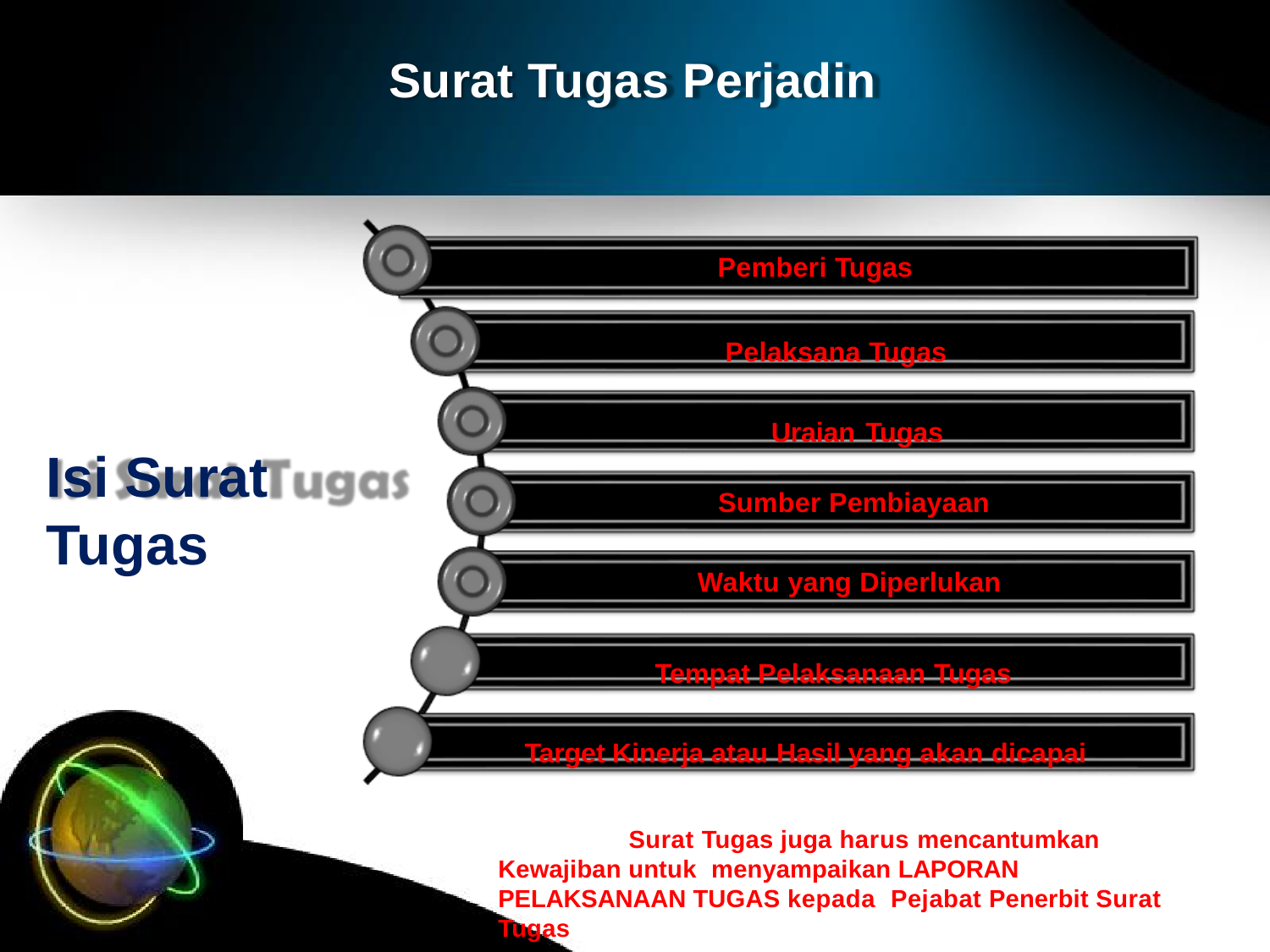

# Surat Tugas Perjadin

Pemberi Tugas
Pelaksana Tugas  Uraian Tugas

Isi Surat Tugas

Sumber Pembiayaan

Waktu yang Diperlukan
Tempat Pelaksanaan Tugas  Target Kinerja atau Hasil yang akan dicapai

Surat Tugas juga harus mencantumkan Kewajiban untuk  menyampaikan LAPORAN PELAKSANAAN TUGAS kepada  Pejabat Penerbit Surat Tugas